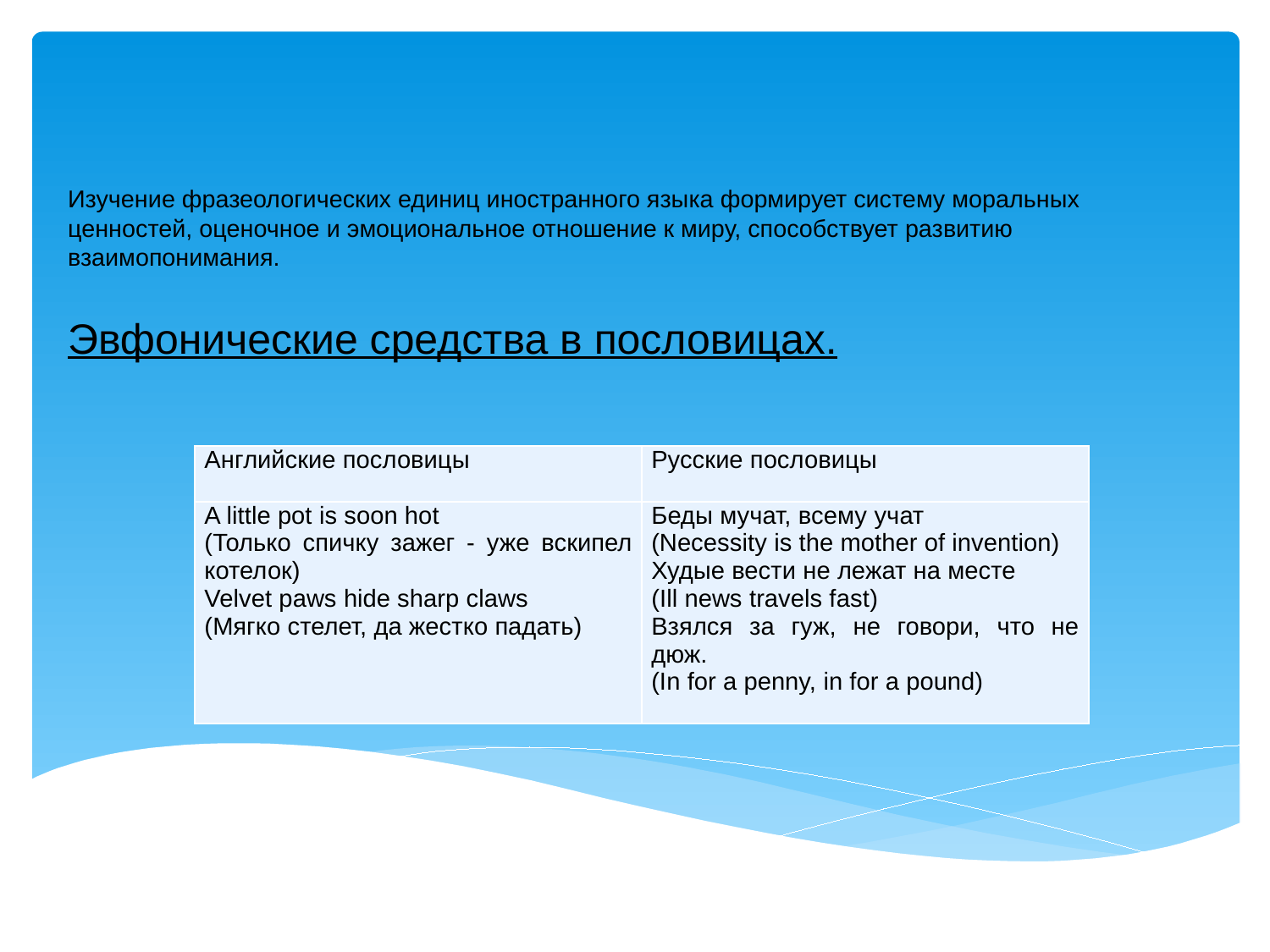

# Изучение фразеологических единиц иностранного языка формирует систему моральных ценностей, оценочное и эмоциональное отношение к миру, способствует развитию взаимопонимания.

Эвфонические средства в пословицах.

| Английские пословицы | Русские пословицы |
| --- | --- |
| A little pot is soon hot (Только спичку зажег - уже вскипел котелок) Velvet paws hide sharp claws (Мягко стелет, да жестко падать) | Беды мучат, всему учат (Necessity is the mother of invention) Худые вести не лежат на месте (Ill news travels fast) Взялся за гуж, не говори, что не дюж. (In for a penny, in for a pound) |